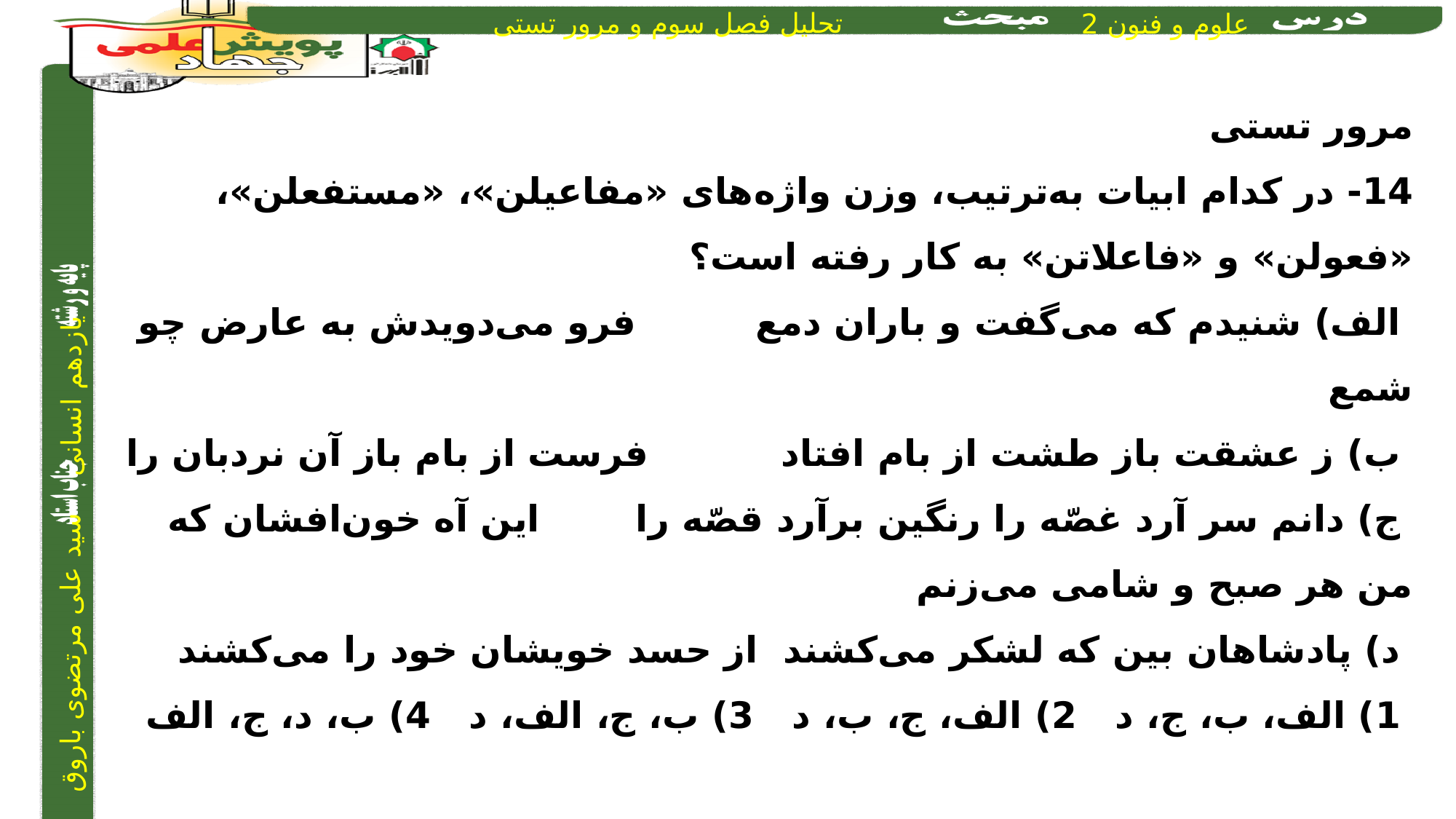

مرور تستی
14- در کدام ابیات به‌ترتیب، وزن واژه‌های «مفاعیلن»، «مستفعلن»، «فعولن» و «فاعلاتن» به کار رفته است؟
 الف) شنیدم که می‌گفت و باران دمع		 فرو می‌دویدش به عارض چو شمع
 ب) ز عشقت باز طشت از بام افتاد 			فرست از بام باز آن نردبان را
 ج) دانم سر آرد غصّه را رنگین برآرد قصّه را 		این آه خون‌افشان که من هر صبح و شامی می‌زنم
 د) پادشاهان بین که لشکر می‌کشند 		از حسد خویشان خود را می‌کشند
 1) الف، ب، ج، د   	2) الف، ج، ب، د   	3) ب، ج، الف، د		4) ب، د، ج، الف

3